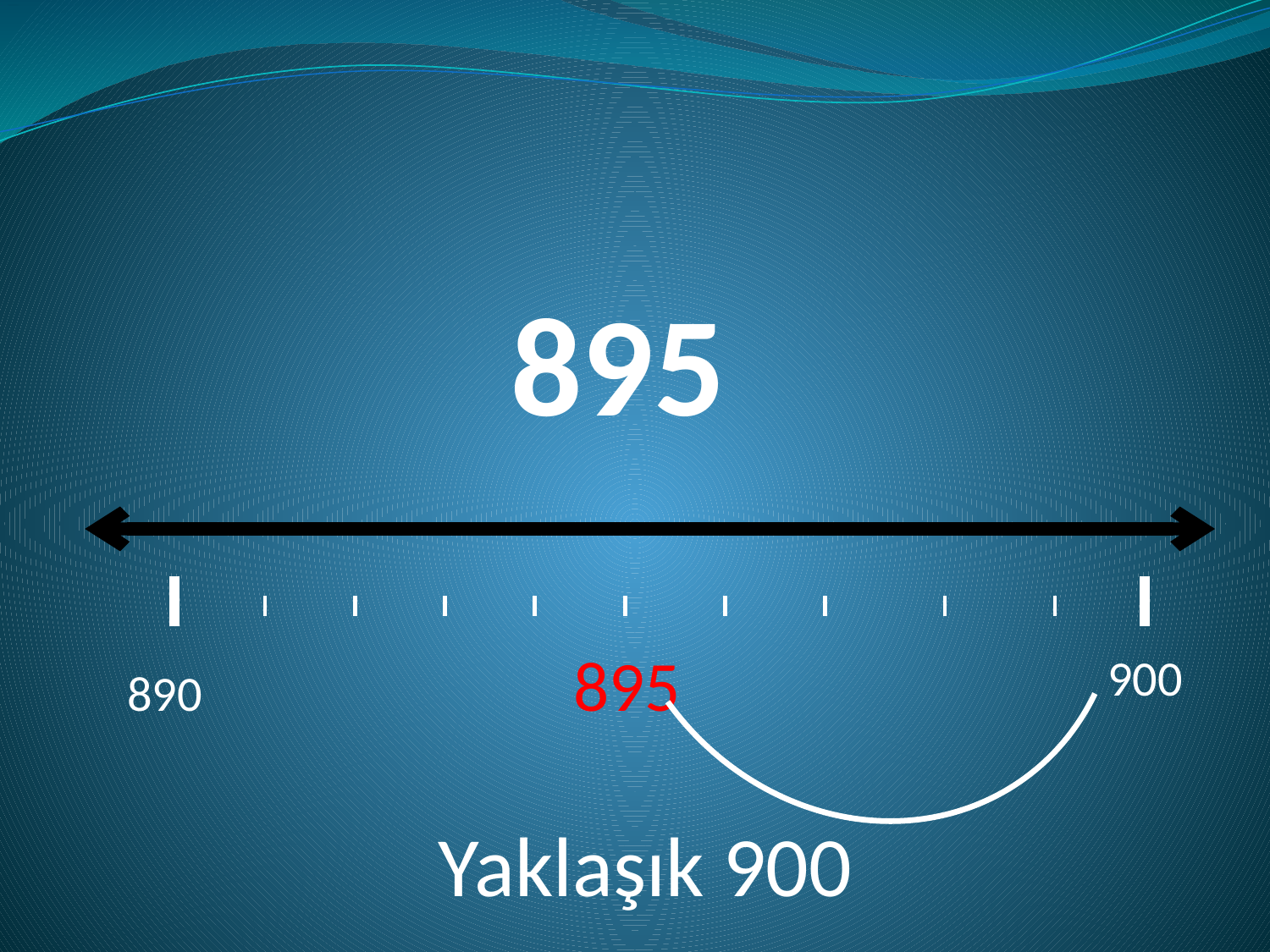

# 895

 895
900
890
Yaklaşık 900